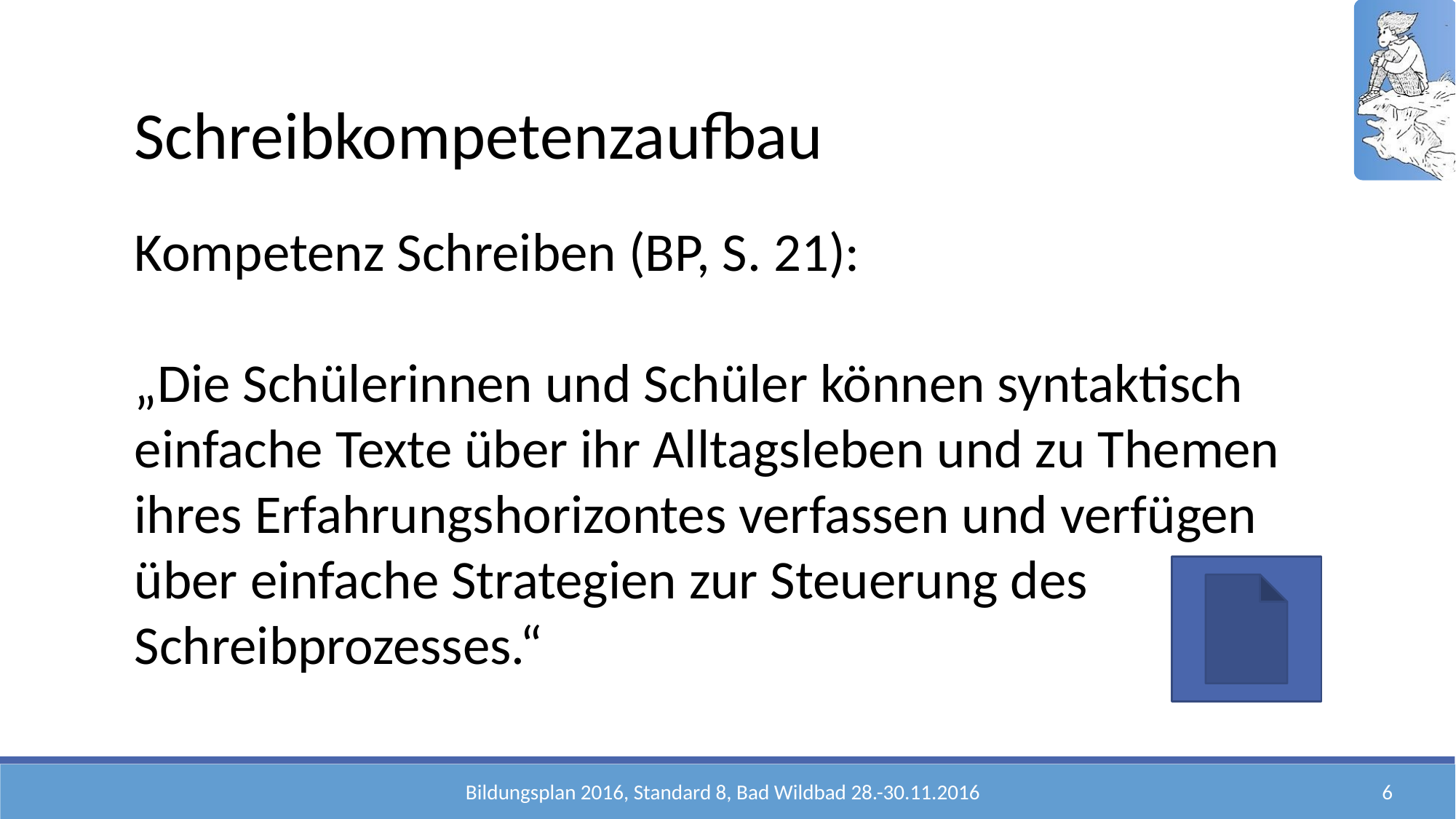

Schreibkompetenzaufbau
Kompetenz Schreiben (BP, S. 21):

„Die Schülerinnen und Schüler können syntaktisch einfache Texte über ihr Alltagsleben und zu Themen ihres Erfahrungshorizontes verfassen und verfügen über einfache Strategien zur Steuerung des Schreibprozesses.“